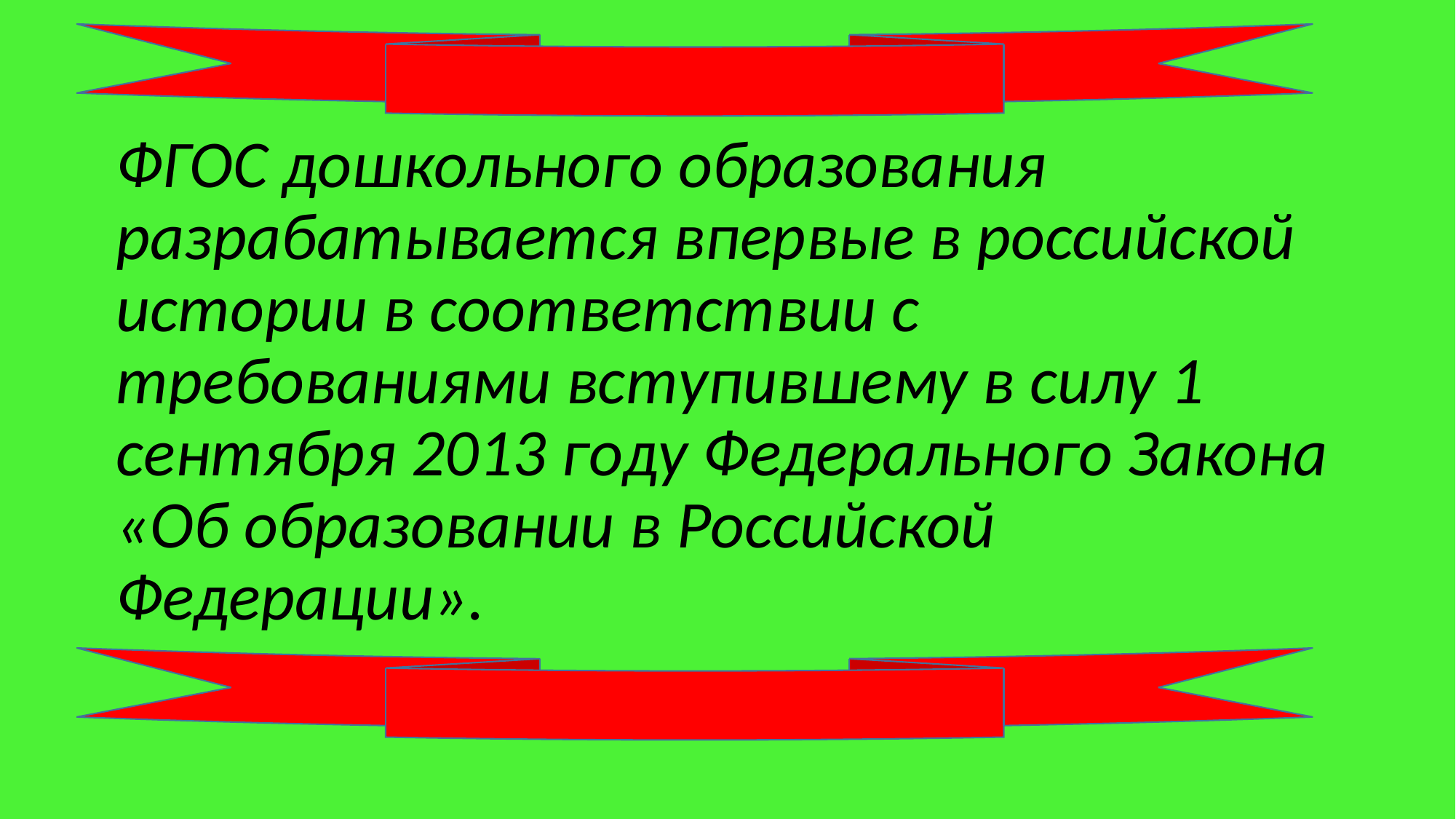

# ФГОС дошкольного образования разрабатывается впервые в российской истории в соответствии с требованиями вступившему в силу 1 сентября 2013 году Федерального Закона «Об образовании в Российской Федерации».